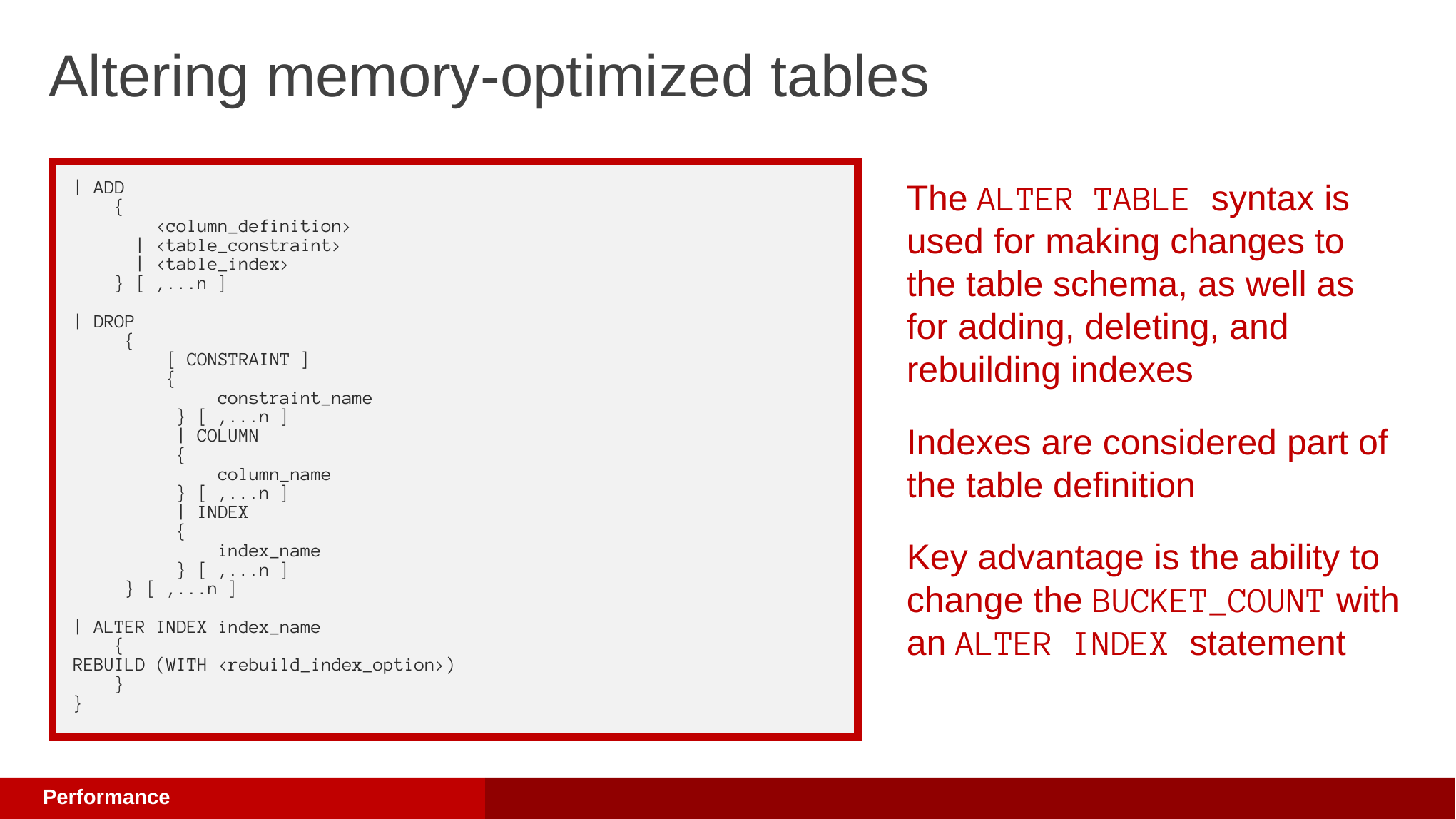

Altering memory-optimized tables
The ALTER TABLE syntax is used for making changes to the table schema, as well as for adding, deleting, and rebuilding indexes
Indexes are considered part of the table definition
Key advantage is the ability to change the BUCKET_COUNT with an ALTER INDEX statement
| ADD
    {
        <column_definition>
      | <table_constraint>
      | <table_index>
    } [ ,...n ]

| DROP
     {
         [ CONSTRAINT ]
         {
              constraint_name
          } [ ,...n ]
          | COLUMN
          {
              column_name
          } [ ,...n ]
          | INDEX
          {
              index_name
          } [ ,...n ]
     } [ ,...n ]

| ALTER INDEX index_name
    {
REBUILD (WITH <rebuild_index_option>)
    }
}
Performance